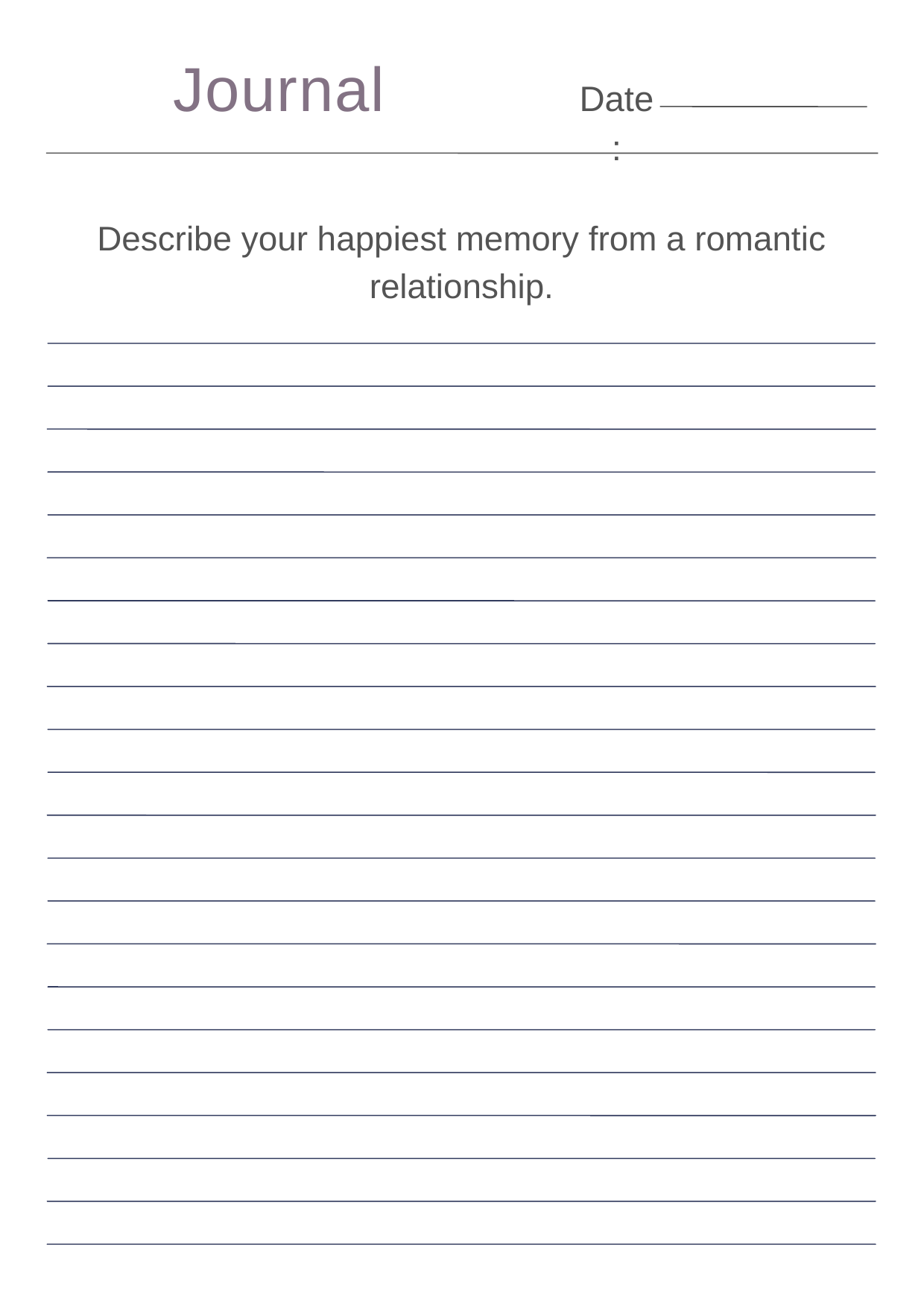

Journal
Date:

Describe your happiest memory from a romantic relationship.